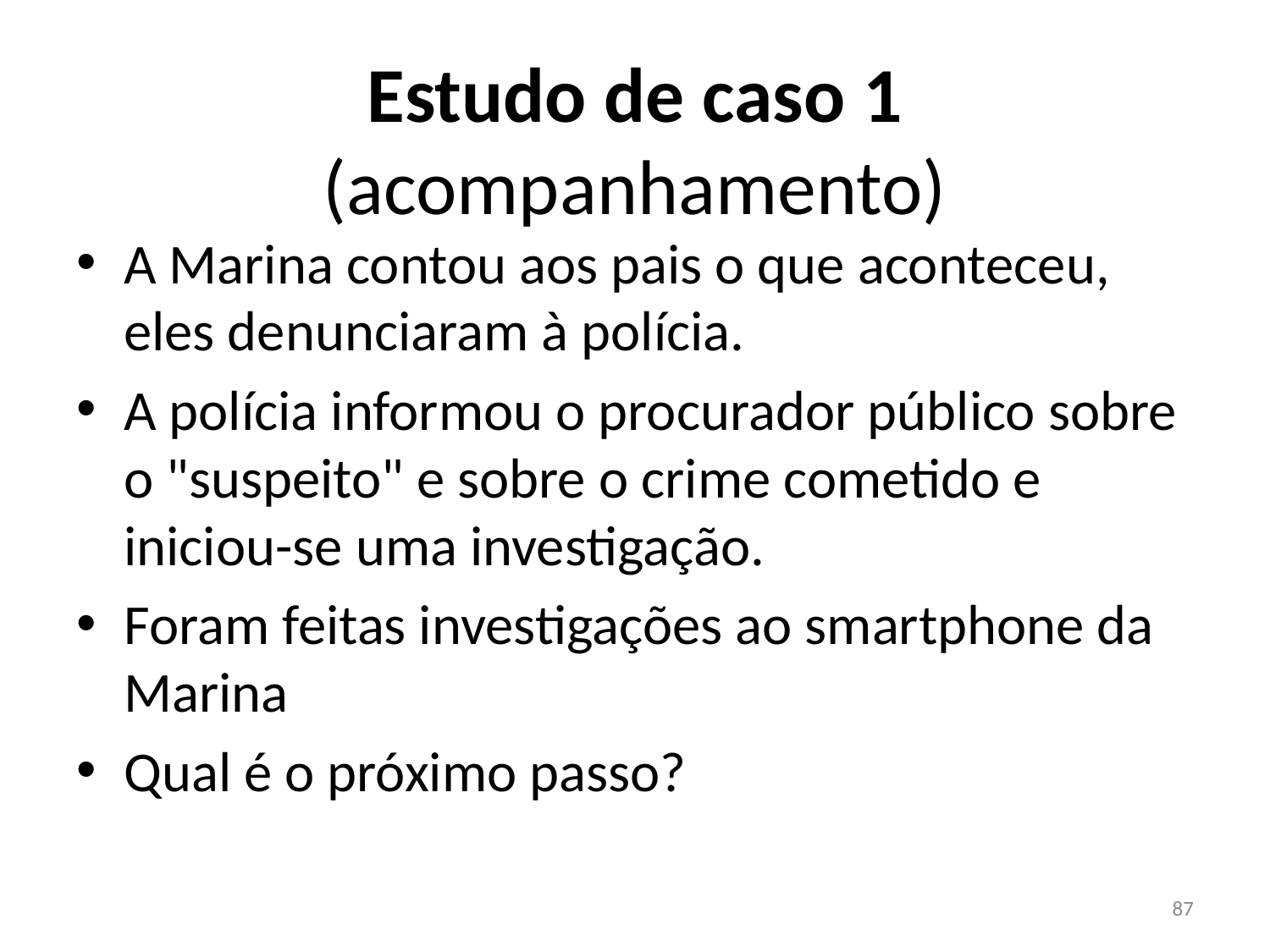

# Estudo de caso 1 (acompanhamento)
A Marina contou aos pais o que aconteceu, eles denunciaram à polícia.
A polícia informou o procurador público sobre o "suspeito" e sobre o crime cometido e iniciou-se uma investigação.
Foram feitas investigações ao smartphone da Marina
Qual é o próximo passo?

87